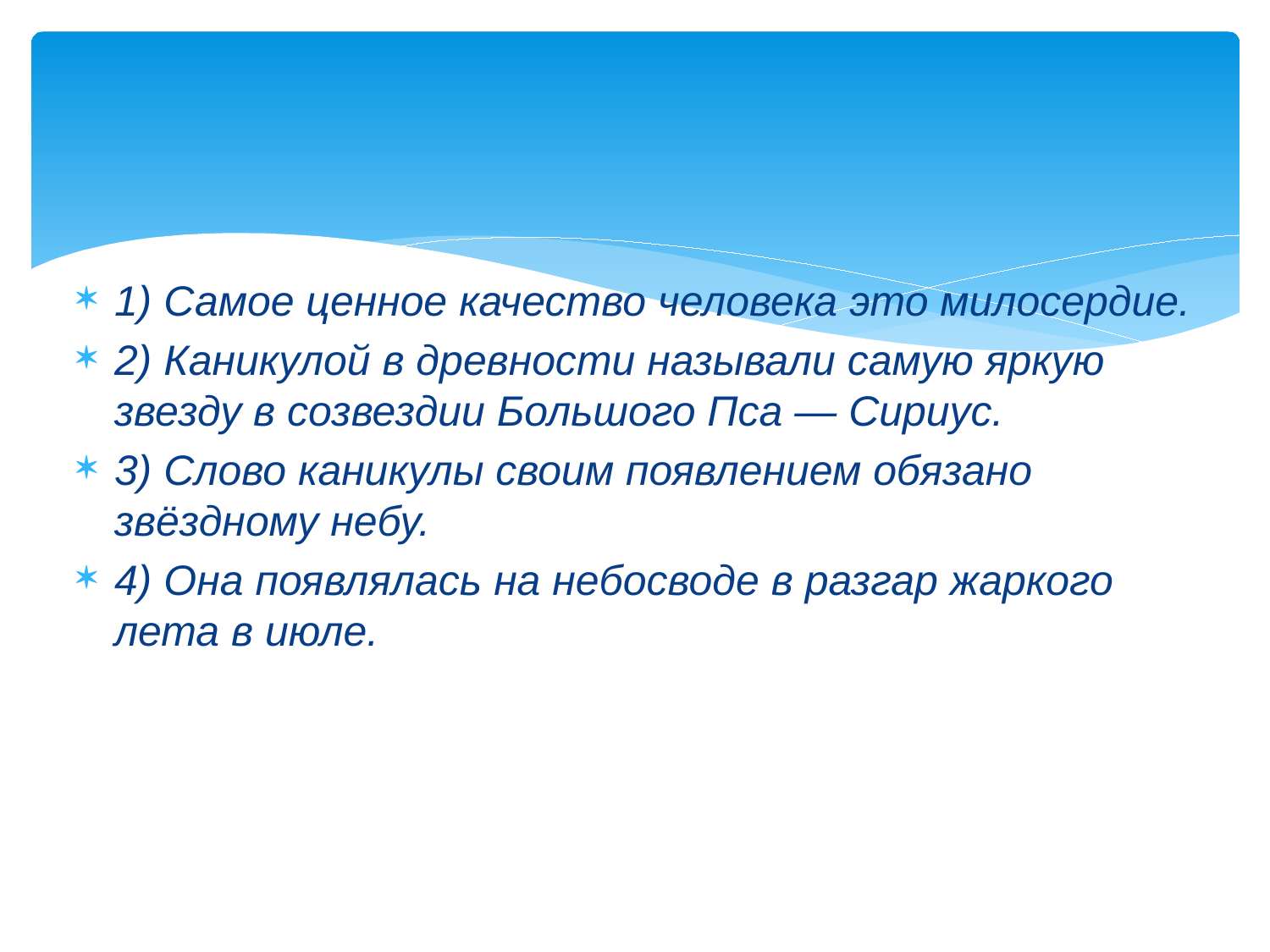

#
1) Самое ценное качество человека это милосердие.
2) Каникулой в древности называли самую яркую звезду в созвездии Большого Пса — Сириус.
3) Слово каникулы своим появлением обязано звёздному небу.
4) Она появлялась на небосводе в разгар жаркого лета в июле.